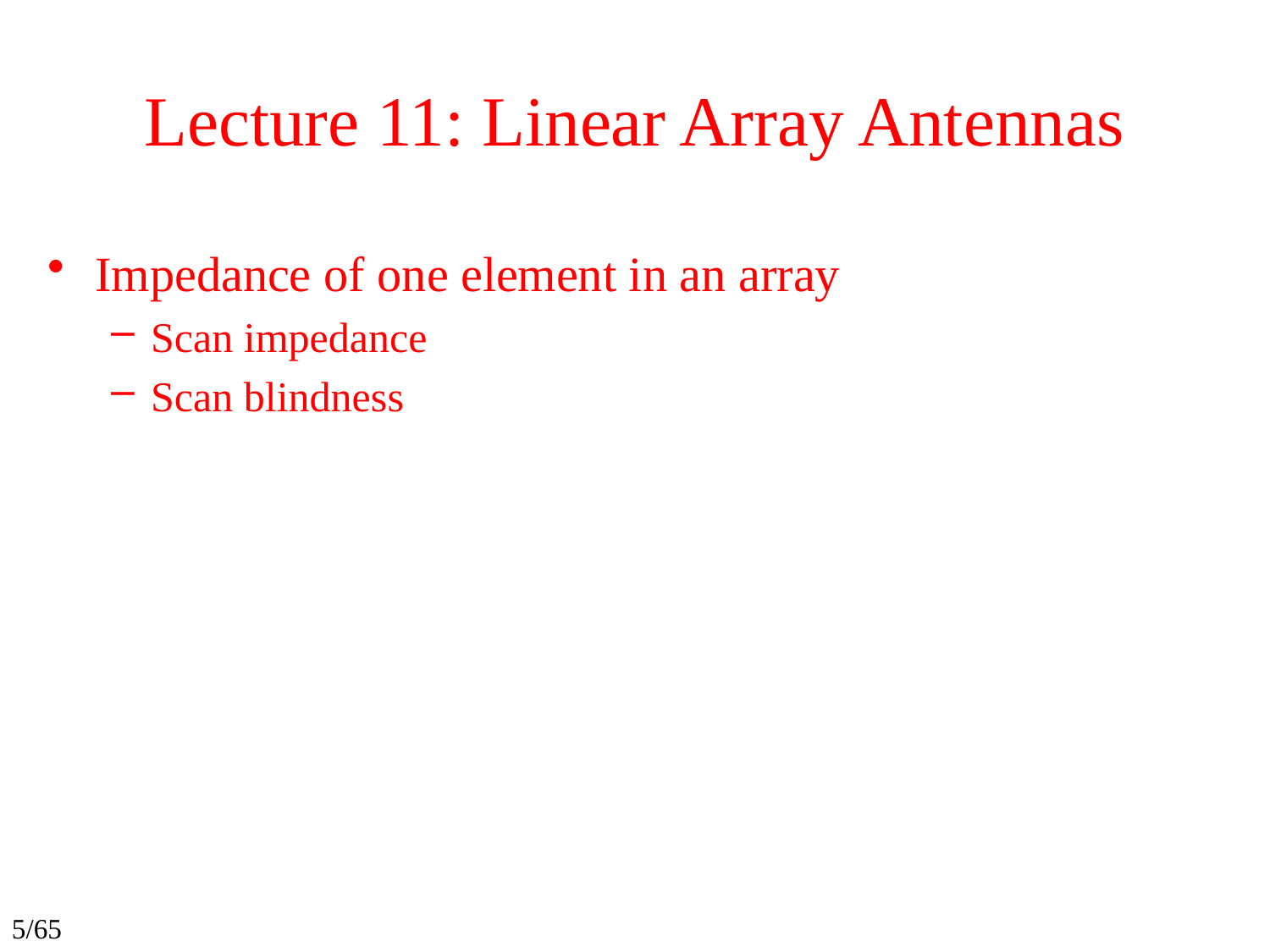

# Lecture 11: Linear Array Antennas
Impedance of one element in an array
Scan impedance
Scan blindness